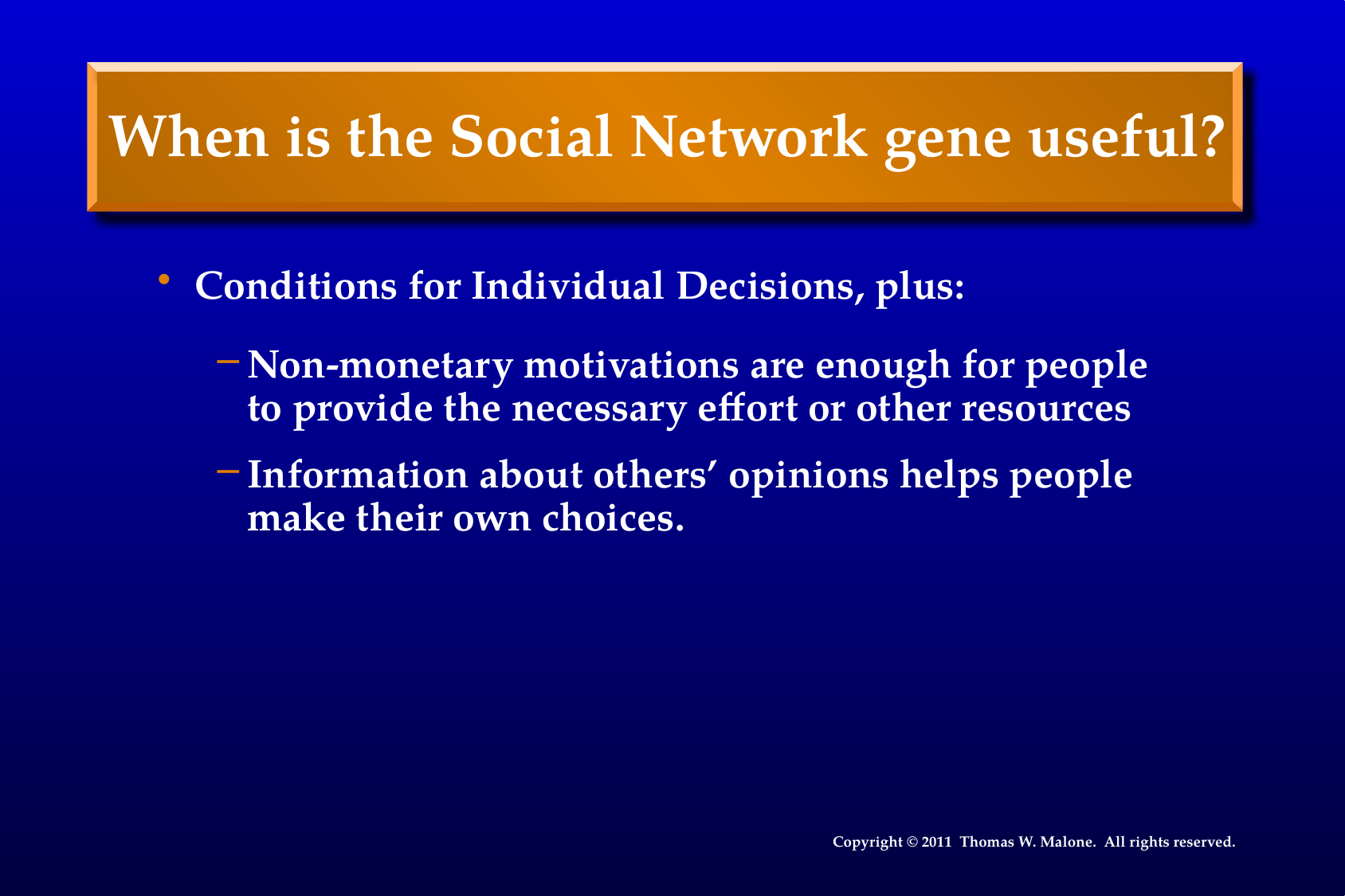

# When is the Social Network gene useful?
Conditions for Individual Decisions, plus:
Non-monetary motivations are enough for people to provide the necessary effort or other resources
Information about others’ opinions helps people make their own choices.